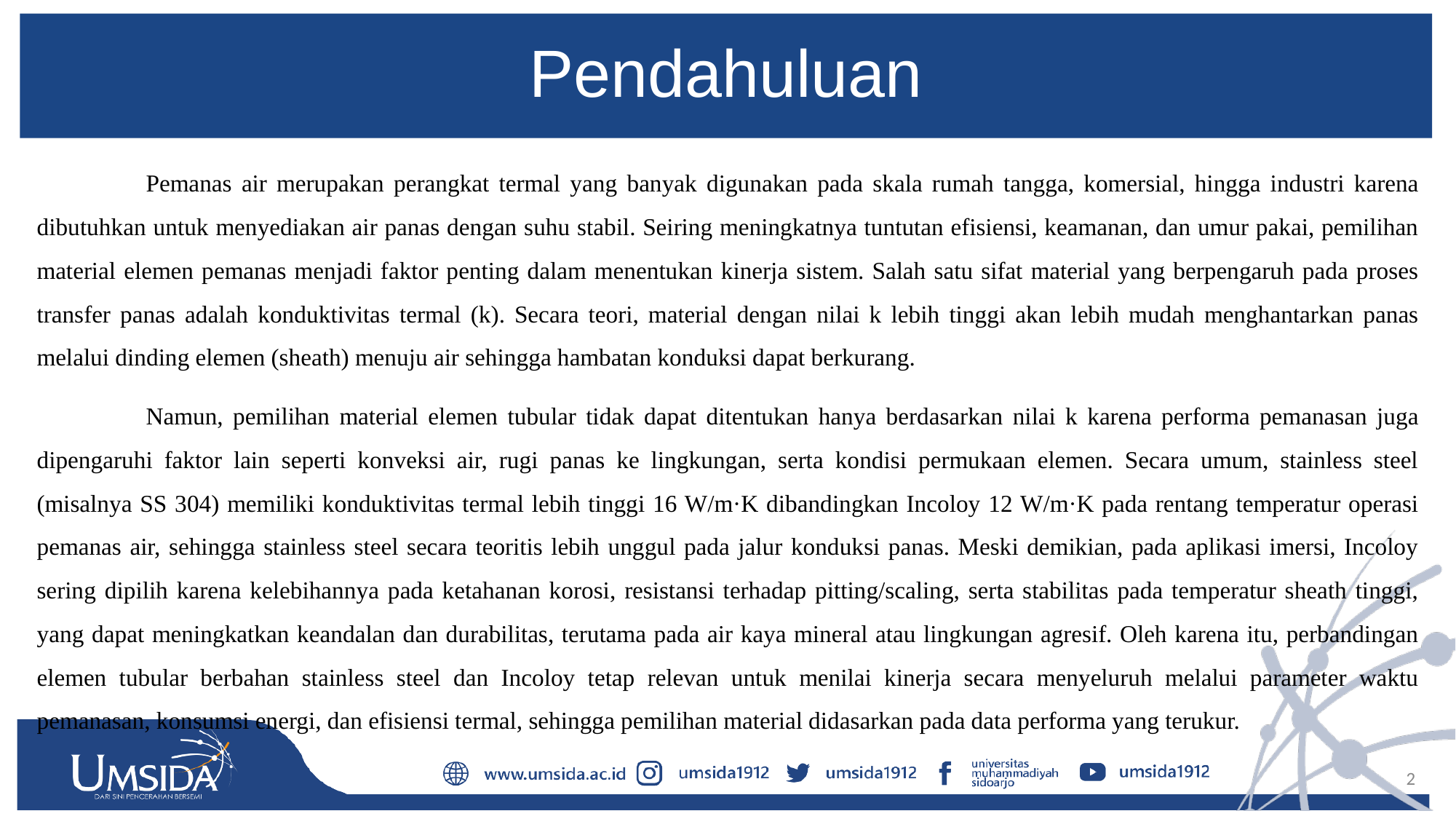

# Pendahuluan
	Pemanas air merupakan perangkat termal yang banyak digunakan pada skala rumah tangga, komersial, hingga industri karena dibutuhkan untuk menyediakan air panas dengan suhu stabil. Seiring meningkatnya tuntutan efisiensi, keamanan, dan umur pakai, pemilihan material elemen pemanas menjadi faktor penting dalam menentukan kinerja sistem. Salah satu sifat material yang berpengaruh pada proses transfer panas adalah konduktivitas termal (k). Secara teori, material dengan nilai k lebih tinggi akan lebih mudah menghantarkan panas melalui dinding elemen (sheath) menuju air sehingga hambatan konduksi dapat berkurang.
	Namun, pemilihan material elemen tubular tidak dapat ditentukan hanya berdasarkan nilai k karena performa pemanasan juga dipengaruhi faktor lain seperti konveksi air, rugi panas ke lingkungan, serta kondisi permukaan elemen. Secara umum, stainless steel (misalnya SS 304) memiliki konduktivitas termal lebih tinggi 16 W/m·K dibandingkan Incoloy 12 W/m·K pada rentang temperatur operasi pemanas air, sehingga stainless steel secara teoritis lebih unggul pada jalur konduksi panas. Meski demikian, pada aplikasi imersi, Incoloy sering dipilih karena kelebihannya pada ketahanan korosi, resistansi terhadap pitting/scaling, serta stabilitas pada temperatur sheath tinggi, yang dapat meningkatkan keandalan dan durabilitas, terutama pada air kaya mineral atau lingkungan agresif. Oleh karena itu, perbandingan elemen tubular berbahan stainless steel dan Incoloy tetap relevan untuk menilai kinerja secara menyeluruh melalui parameter waktu pemanasan, konsumsi energi, dan efisiensi termal, sehingga pemilihan material didasarkan pada data performa yang terukur.